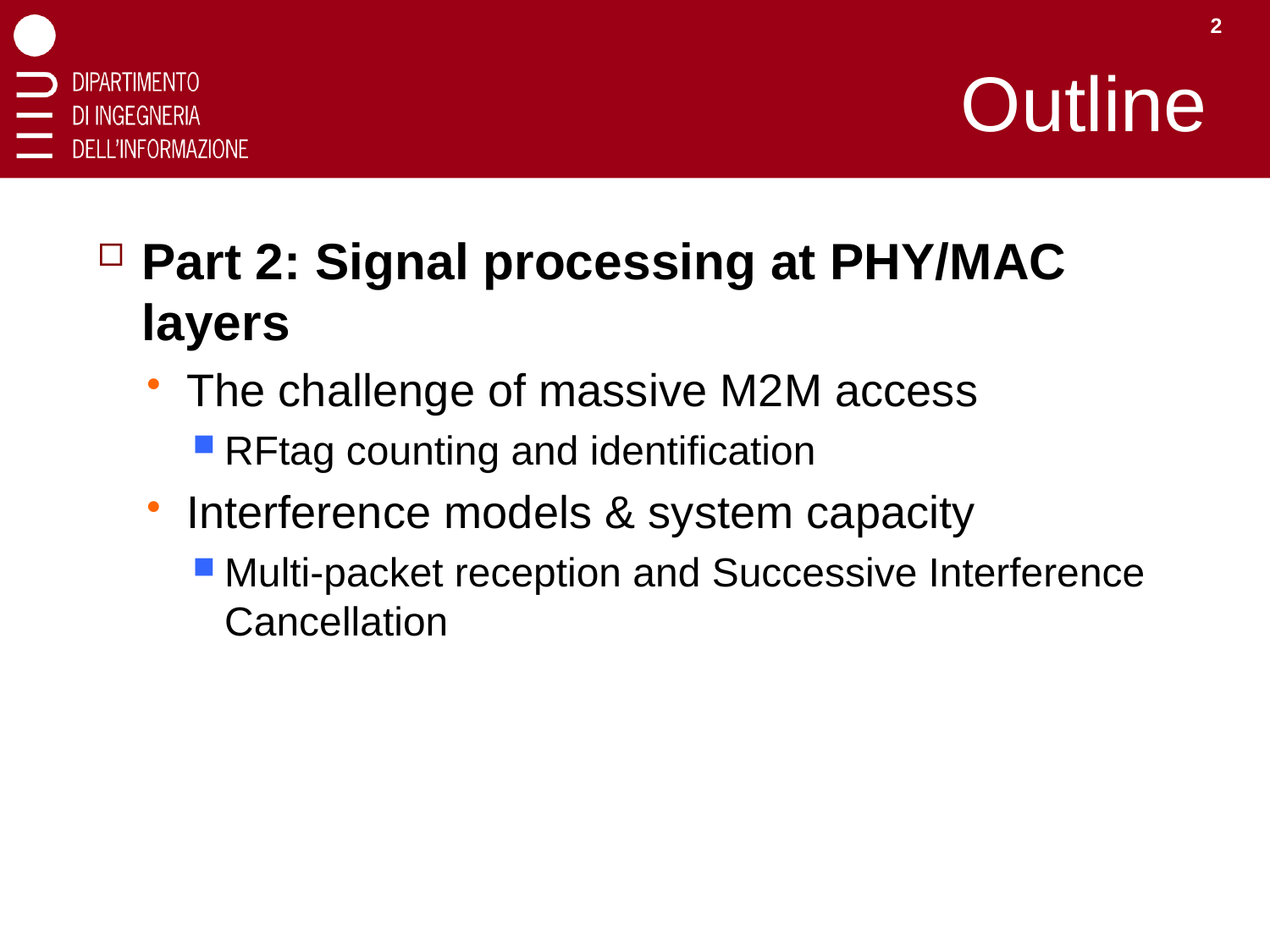

2
# Outline
Part 2: Signal processing at PHY/MAC layers
The challenge of massive M2M access
RFtag counting and identification
Interference models & system capacity
Multi-packet reception and Successive Interference Cancellation